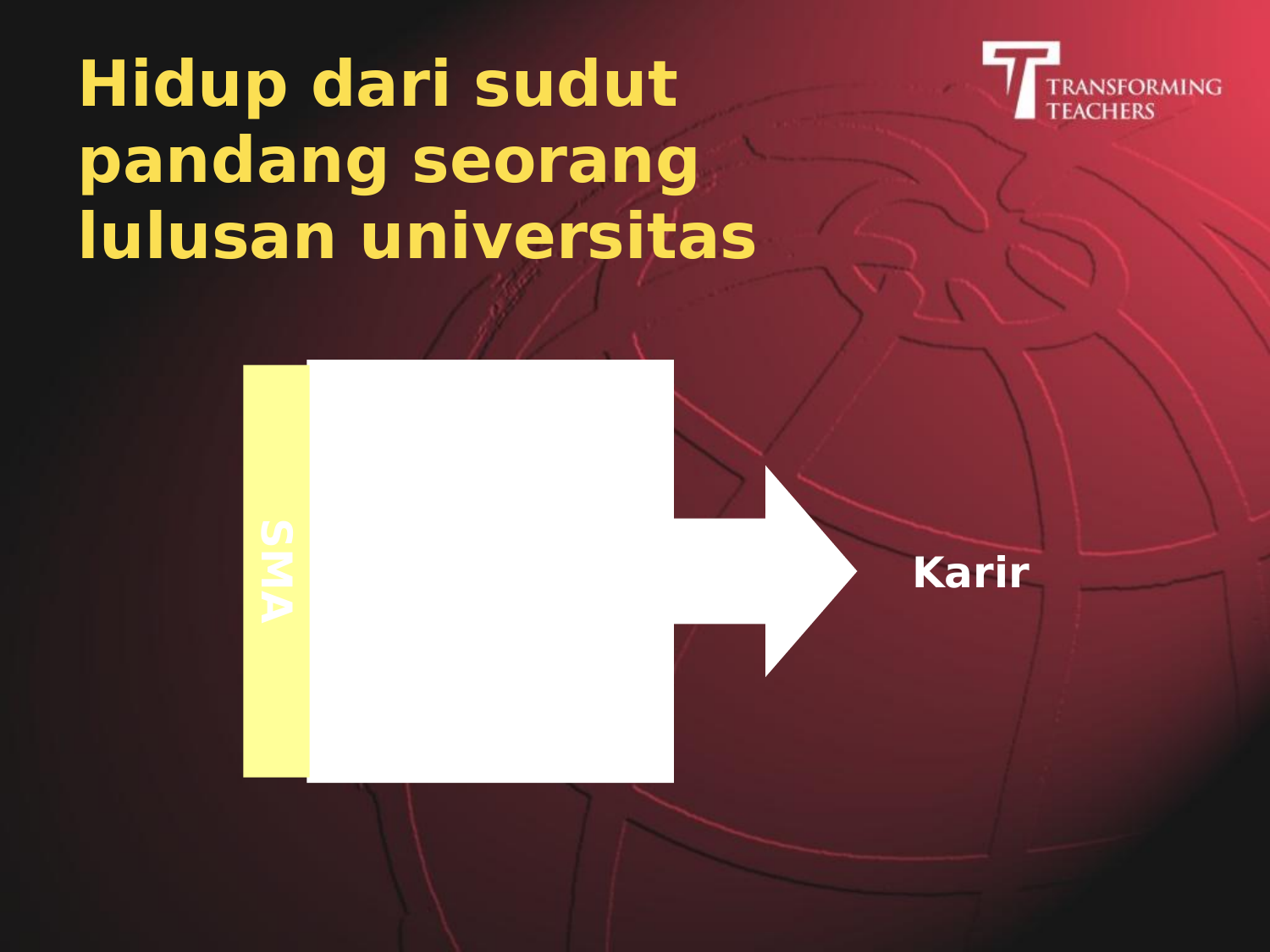

# Hidup dari sudut pandang seorang lulusan universitas

SMA
Universitas
Karir